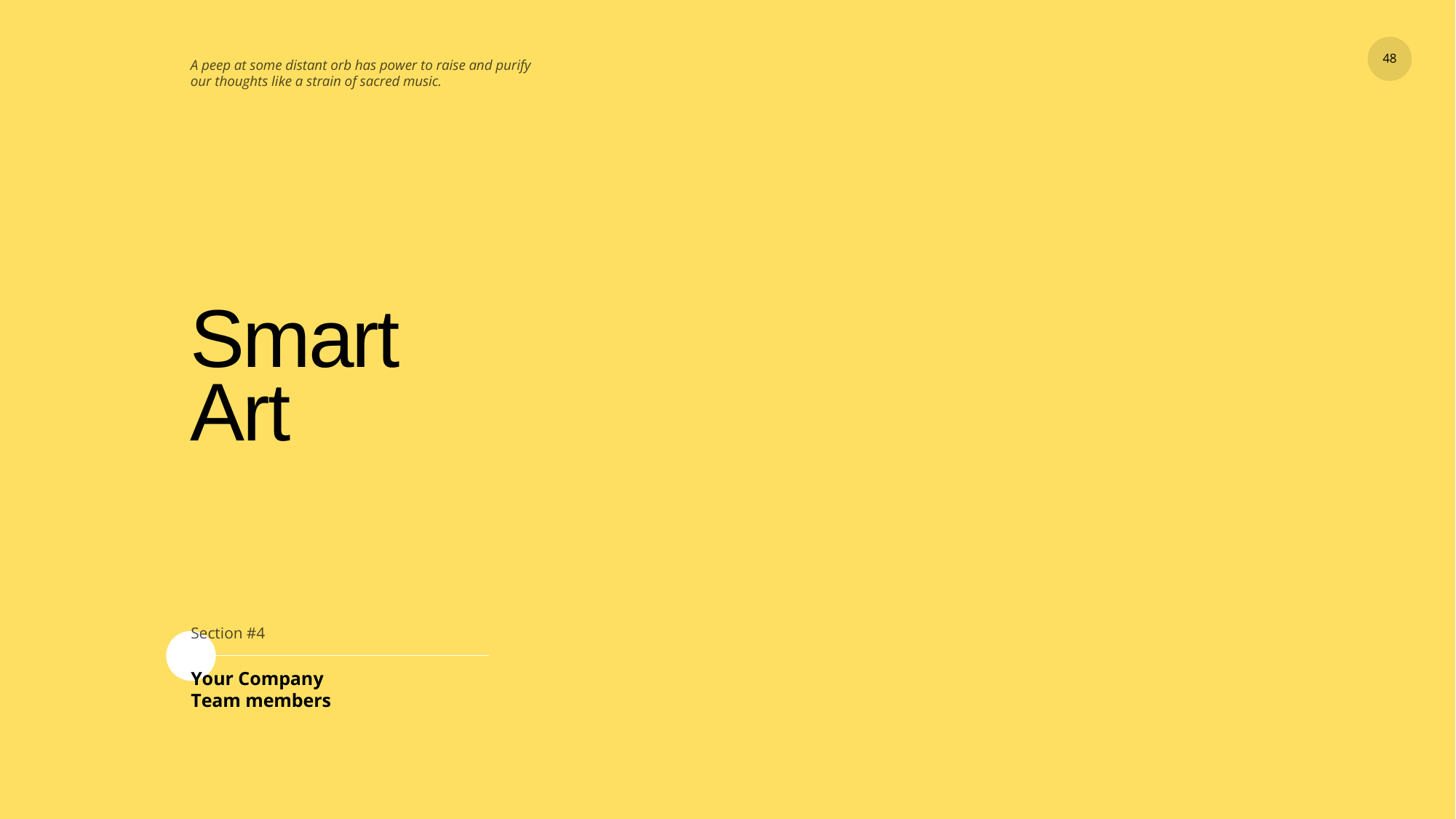

48
A peep at some distant orb has power to raise and purify our thoughts like a strain of sacred music.

# Smart Art
Section #4

Your Company
Team members